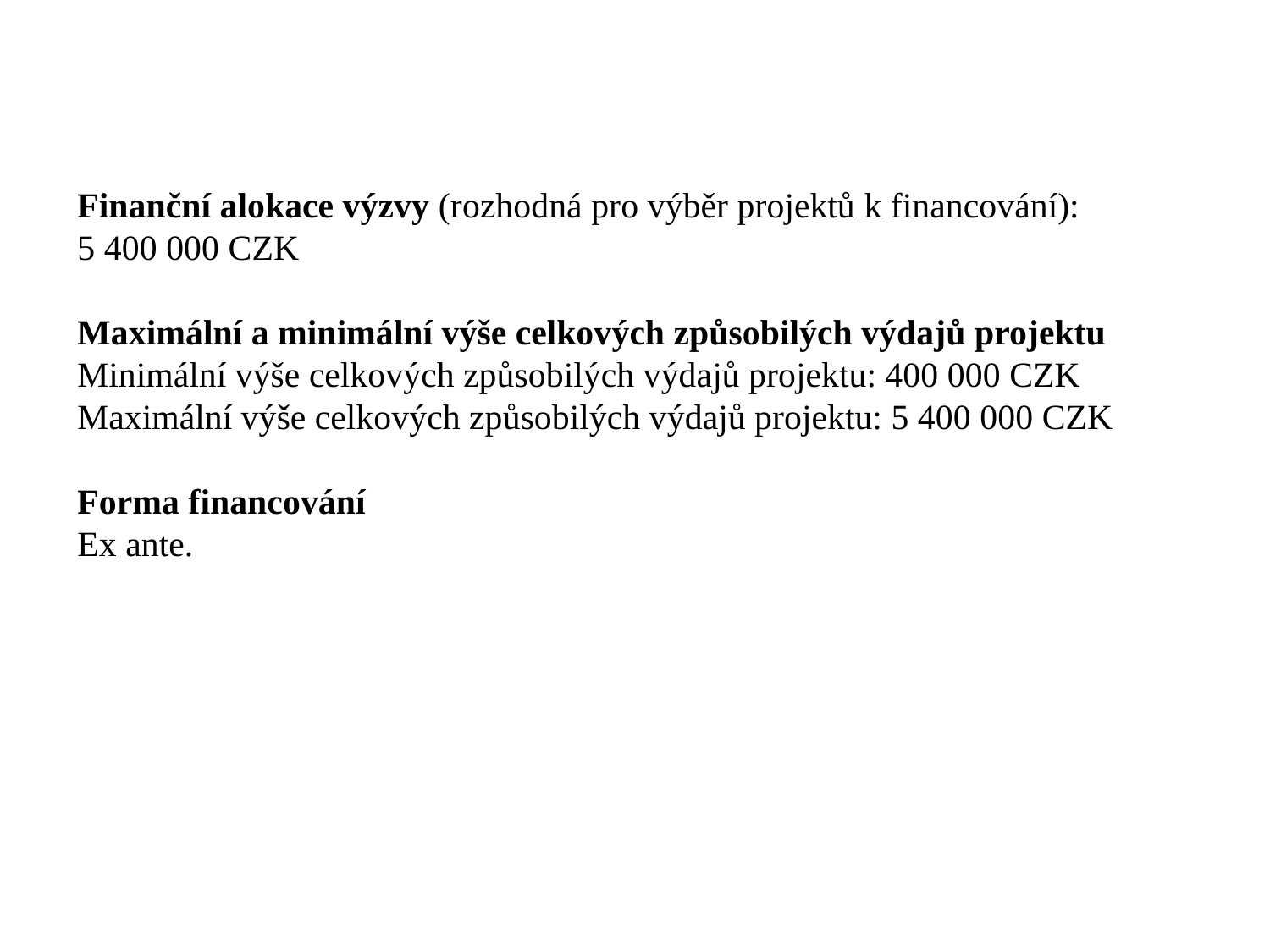

Finanční alokace výzvy (rozhodná pro výběr projektů k financování):
5 400 000 CZK

Maximální a minimální výše celkových způsobilých výdajů projektu
Minimální výše celkových způsobilých výdajů projektu: 400 000 CZK
Maximální výše celkových způsobilých výdajů projektu: 5 400 000 CZK

Forma financování
Ex ante.